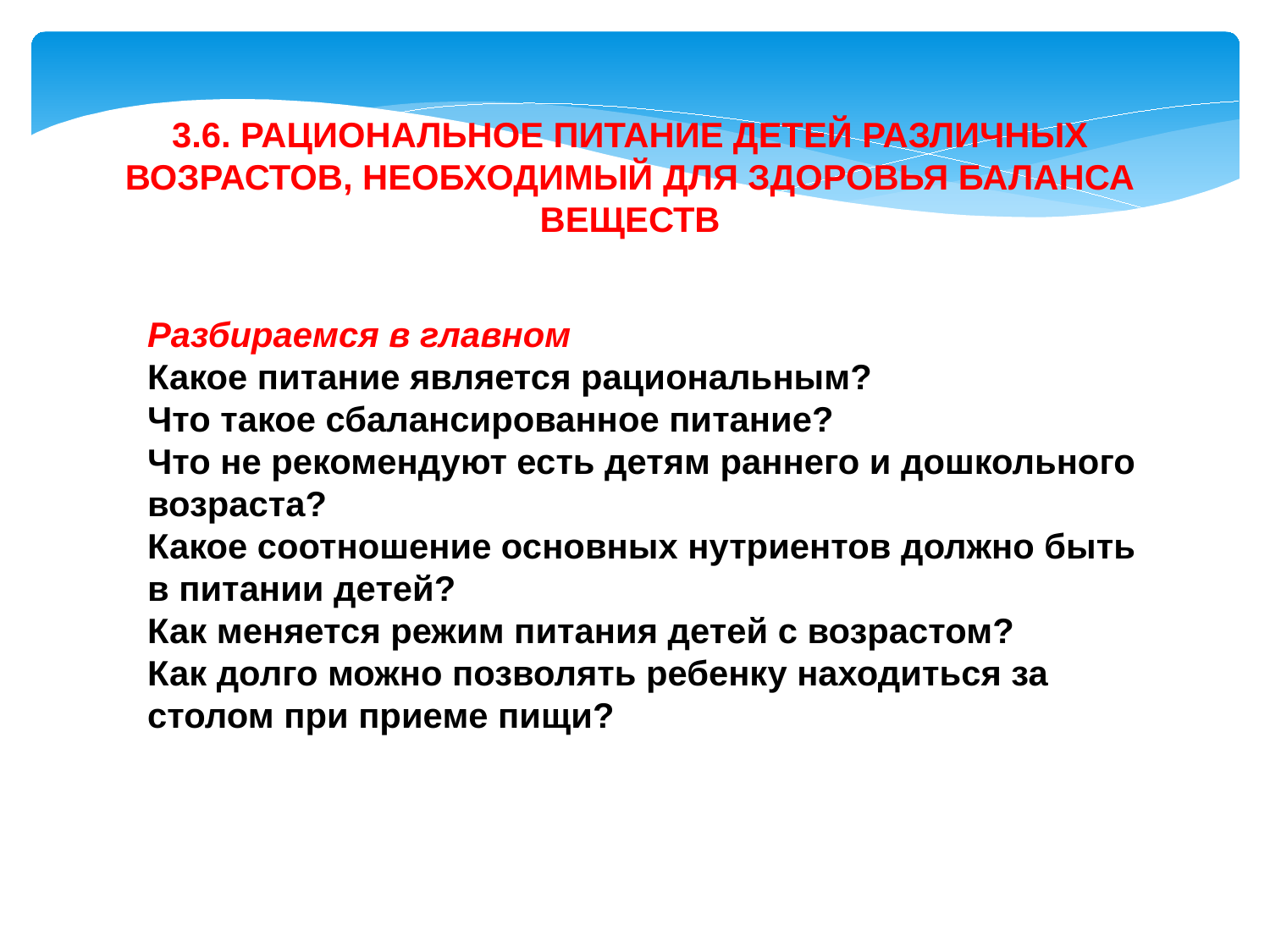

3.6. РАЦИОНАЛЬНОЕ ПИТАНИЕ ДЕТЕЙ РАЗЛИЧНЫХ
ВОЗРАСТОВ, НЕОБХОДИМЫЙ ДЛЯ ЗДОРОВЬЯ БАЛАНСА
ВЕЩЕСТВ
Разбираемся в главном
Какое питание является рациональным?
Что такое сбалансированное питание?
Что не рекомендуют есть детям раннего и дошкольного возраста?
Какое соотношение основных нутриентов должно быть в питании детей?
Как меняется режим питания детей с возрастом?
Как долго можно позволять ребенку находиться за столом при приеме пищи?